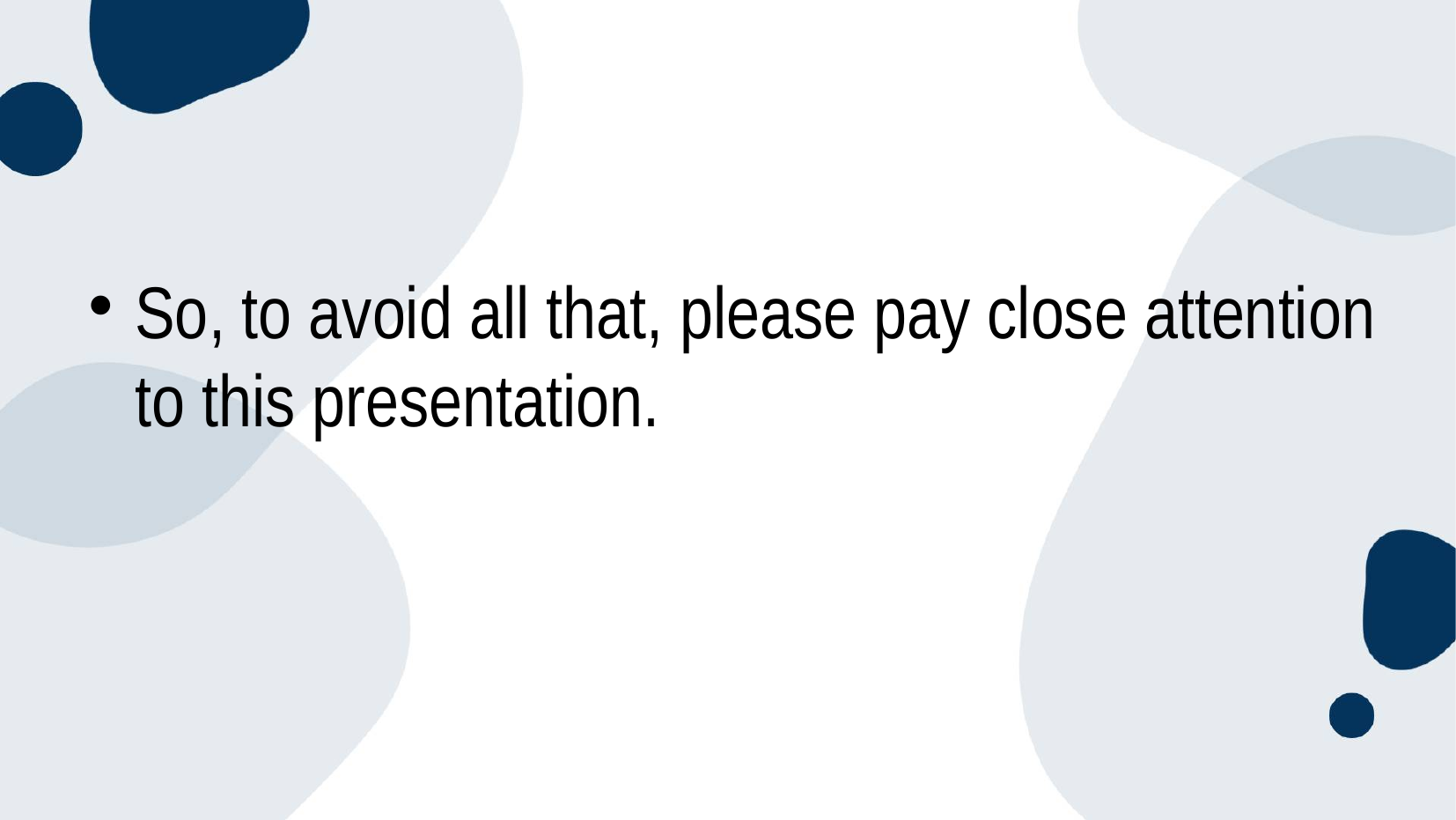

#
So, to avoid all that, please pay close attention to this presentation.